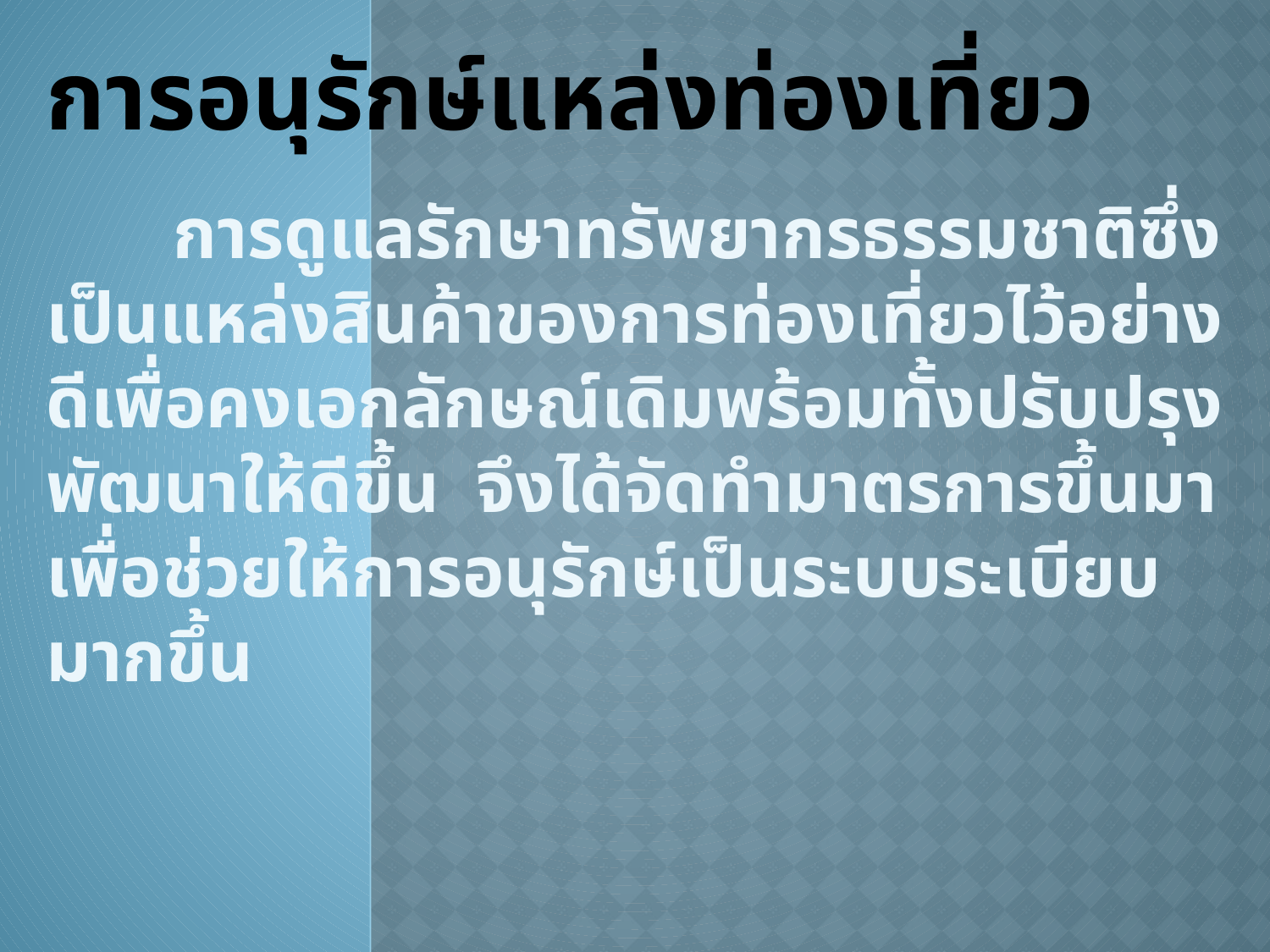

# การอนุรักษ์แหล่งท่องเที่ยว
	การดูแลรักษาทรัพยากรธรรมชาติซึ่งเป็นแหล่งสินค้าของการท่องเที่ยวไว้อย่างดีเพื่อคงเอกลักษณ์เดิมพร้อมทั้งปรับปรุงพัฒนาให้ดีขึ้น  จึงได้จัดทำมาตรการขึ้นมาเพื่อช่วยให้การอนุรักษ์เป็นระบบระเบียบมากขึ้น